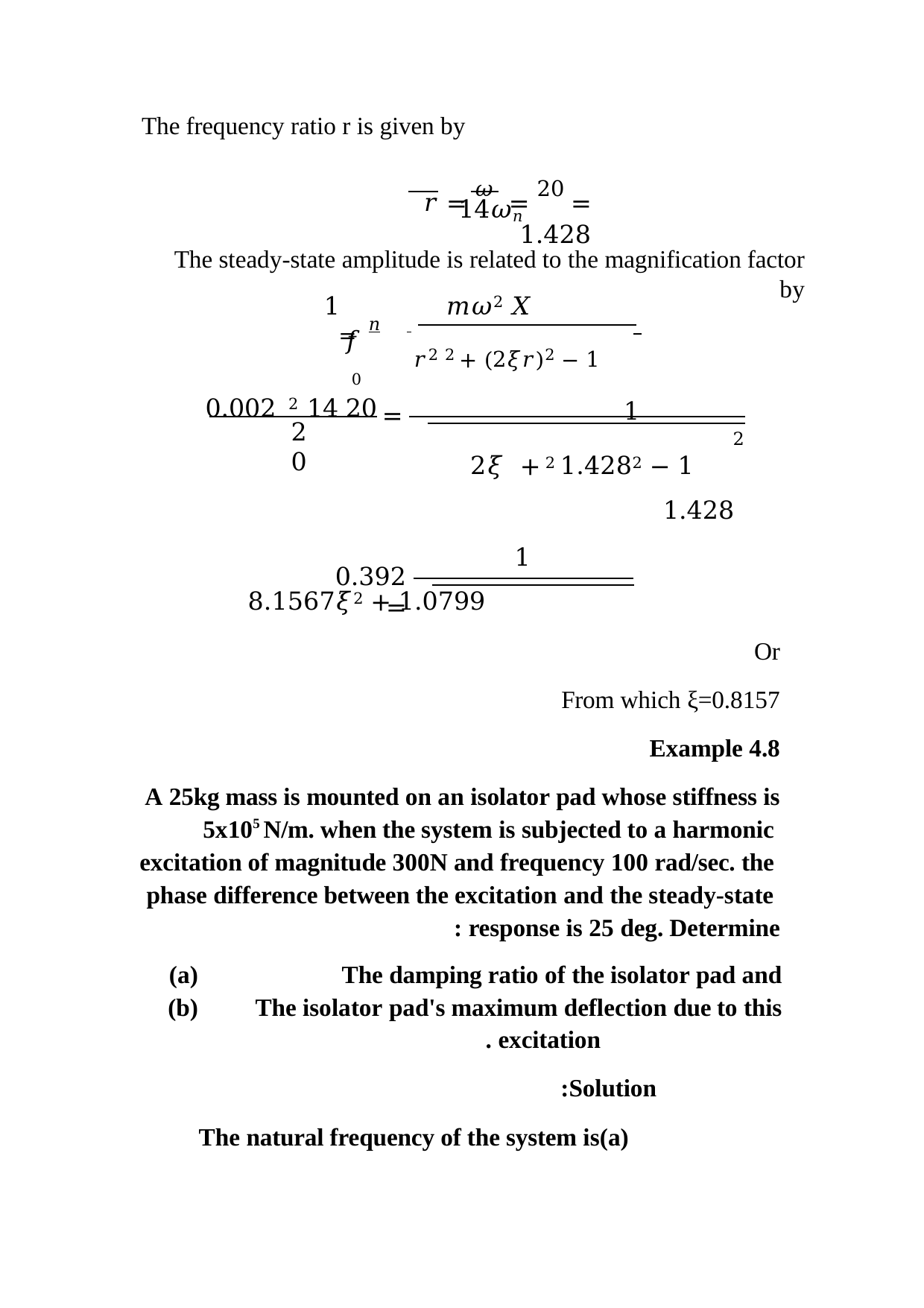

The frequency ratio r is given by
𝑟 = 𝜔 = 20 = 1.428
𝜔𝑛	14
The steady-state amplitude is related to the magnification factor by

𝑚𝜔2 𝑋	1
 	𝑛	=

𝑓0

  1 − 𝑟2 2 + (2𝜉𝑟)2
1
20 14 2 0.002
=
20

2
  1 − 1.4282 2 +  2𝜉 1.428
1
0.392 =

 1.0799 + 8.1567𝜉2
Or
From which ξ=0.8157
Example 4.8
A 25kg mass is mounted on an isolator pad whose stiffness is  5x105 N/m. when the system is subjected to a harmonic  excitation of magnitude 300N and frequency 100 rad/sec. the  phase difference between the excitation and the steady-state  response is 25 deg. Determine :

(a)
(b)
The damping ratio of the isolator pad and
The isolator pad's maximum deflection due to this
excitation .
Solution:
(a)	The natural frequency of the system is